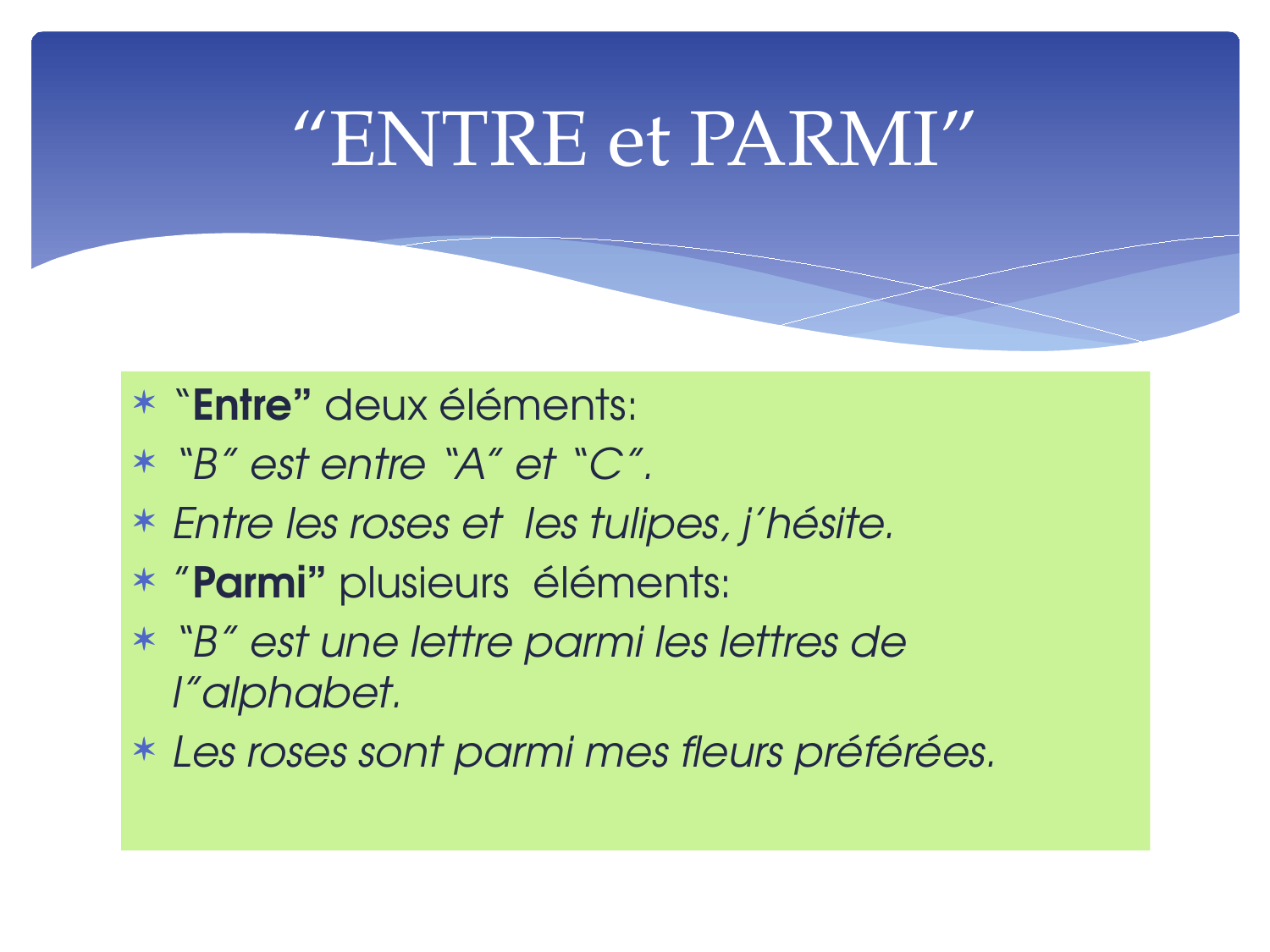

# “ENTRE et PARMI”
“Entre” deux éléments:
“B” est entre “A” et “C”.
Entre les roses et  les tulipes, j’hésite.
”Parmi” plusieurs  éléments:
“B” est une lettre parmi les lettres de l”alphabet.
Les roses sont parmi mes fleurs préférées.